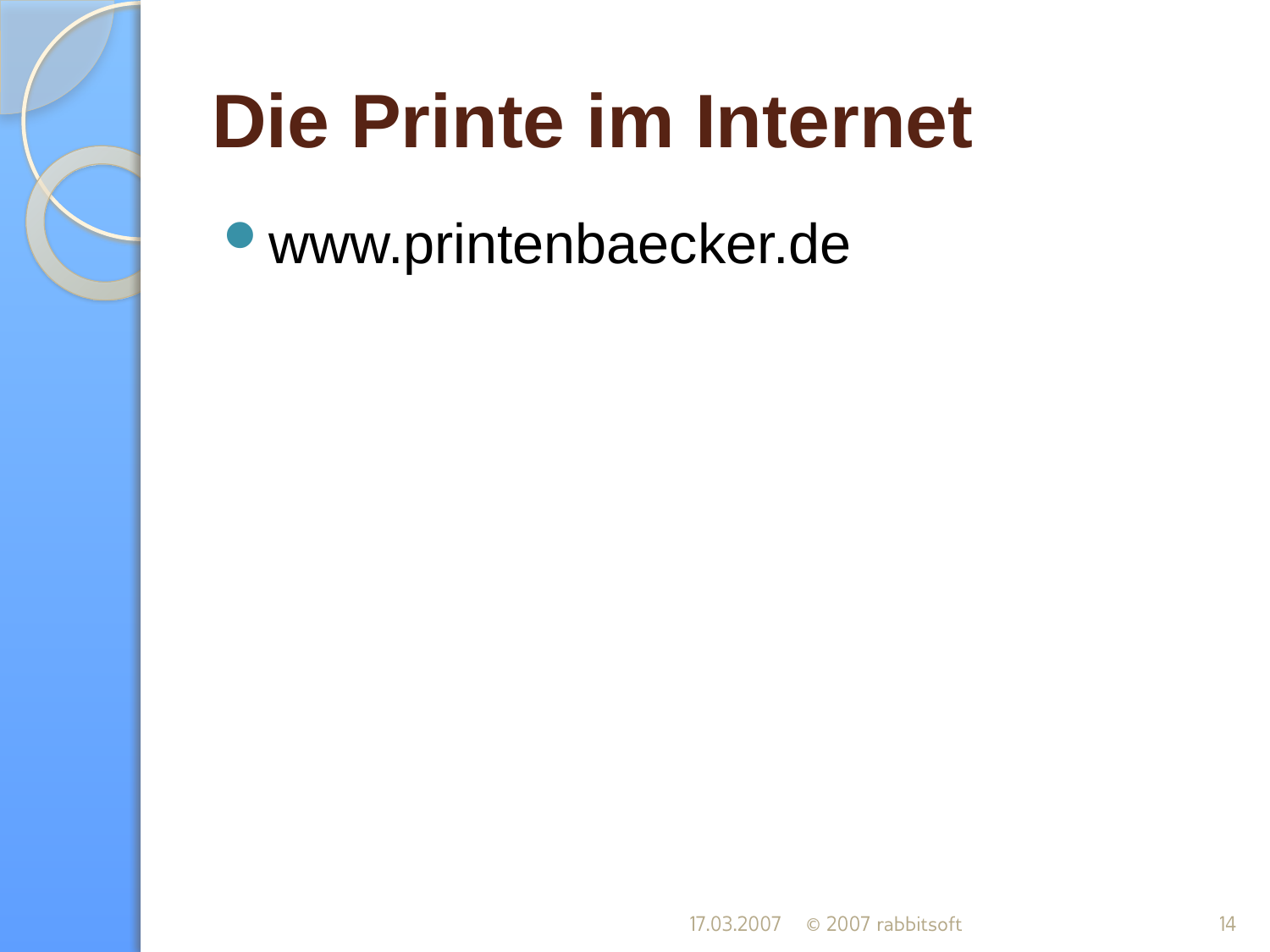

# Die Printe im Internet
www.printenbaecker.de
17.03.2007
© 2007 rabbitsoft
14